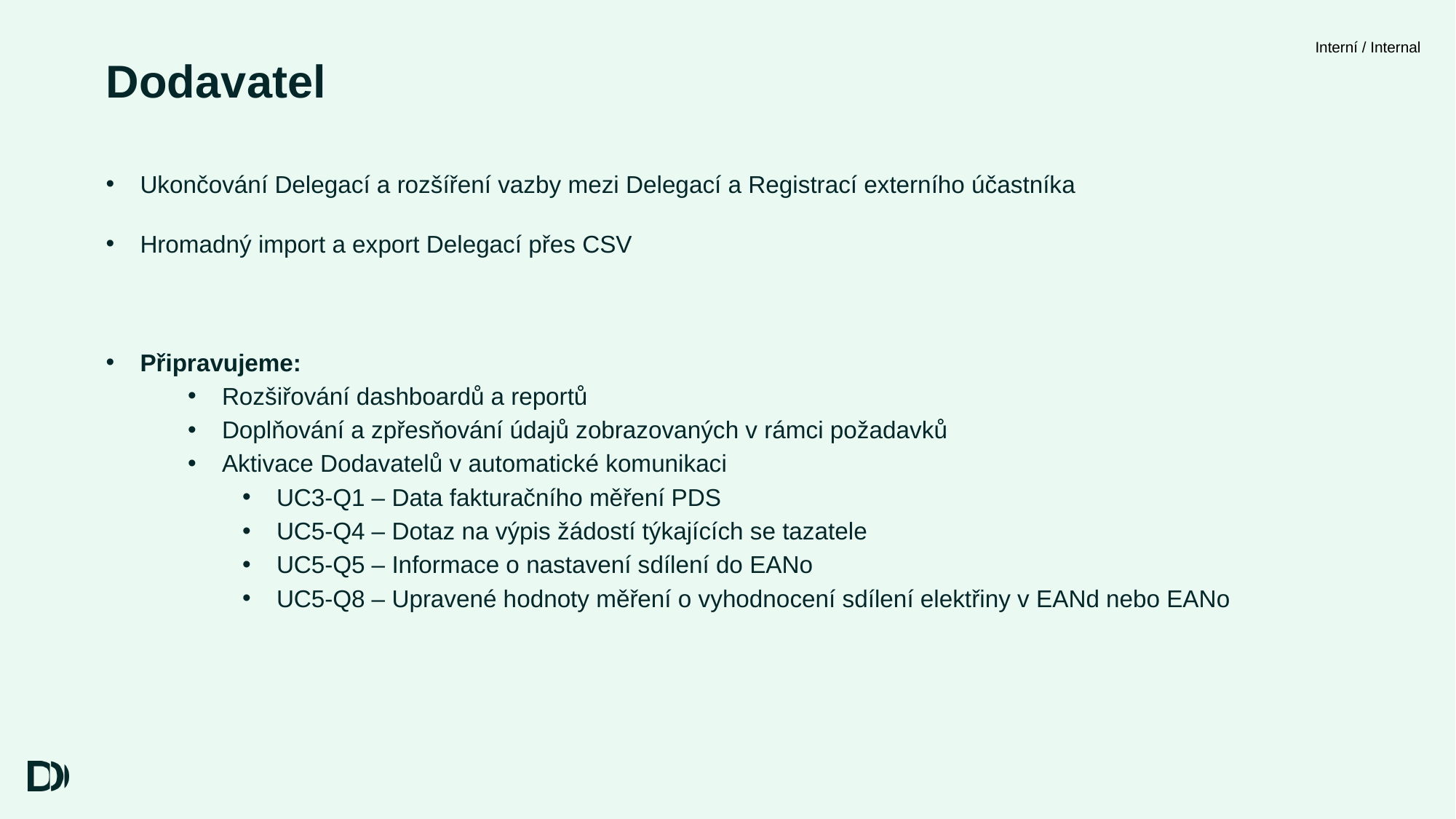

# Dodavatel
Ukončování Delegací a rozšíření vazby mezi Delegací a Registrací externího účastníka
Hromadný import a export Delegací přes CSV

Připravujeme:
Rozšiřování dashboardů a reportů
Doplňování a zpřesňování údajů zobrazovaných v rámci požadavků
Aktivace Dodavatelů v automatické komunikaci
UC3-Q1 – Data fakturačního měření PDS
UC5-Q4 – Dotaz na výpis žádostí týkajících se tazatele
UC5-Q5 – Informace o nastavení sdílení do EANo
UC5-Q8 – Upravené hodnoty měření o vyhodnocení sdílení elektřiny v EANd nebo EANo